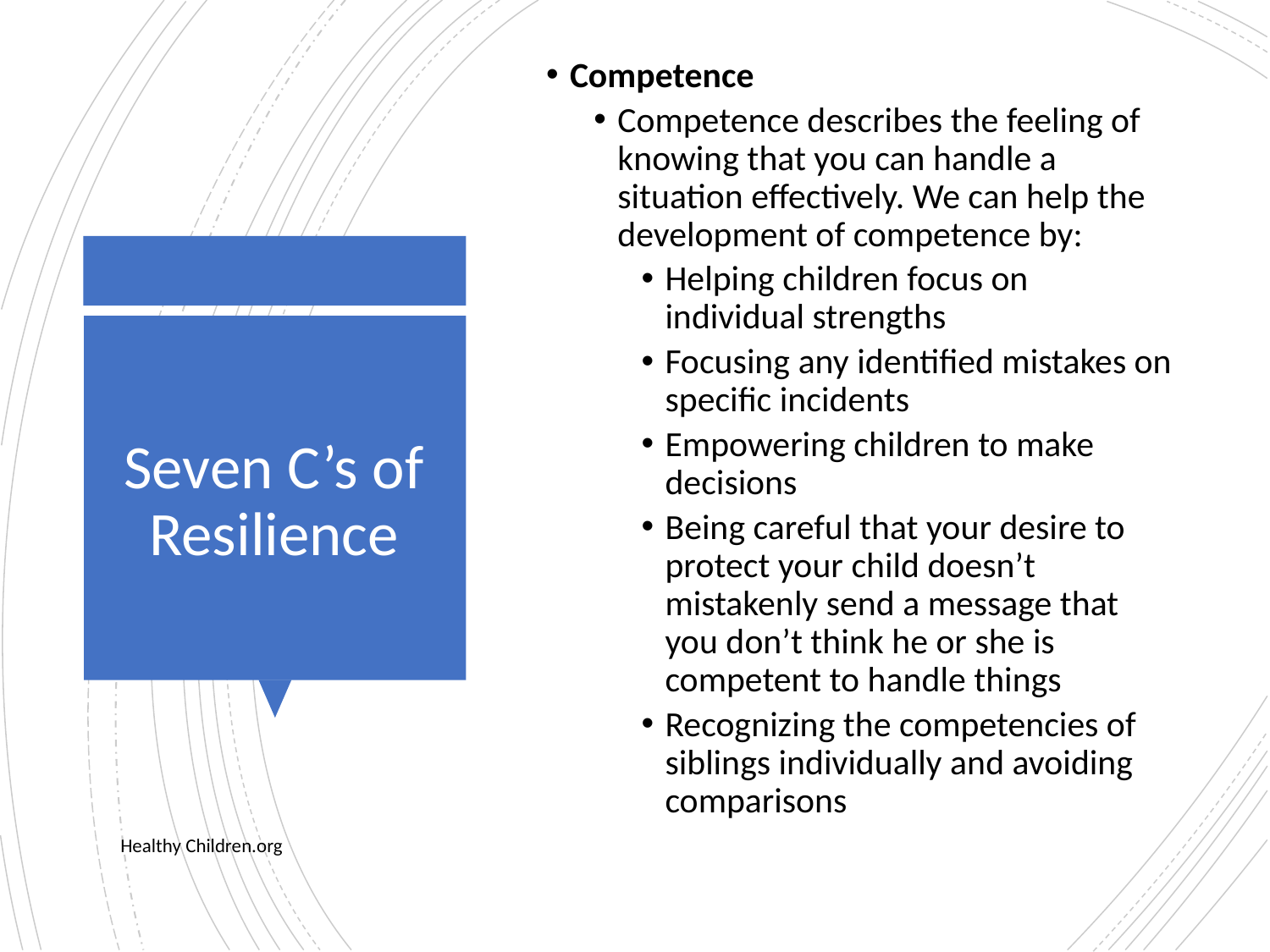

Competence
Competence describes the feeling of knowing that you can handle a situation effectively. We can help the development of competence by:
Helping children focus on individual strengths
Focusing any identified mistakes on specific incidents
Empowering children to make decisions
Being careful that your desire to protect your child doesn’t mistakenly send a message that you don’t think he or she is competent to handle things
Recognizing the competencies of siblings individually and avoiding comparisons

# Seven C’s of Resilience
Healthy Children.org